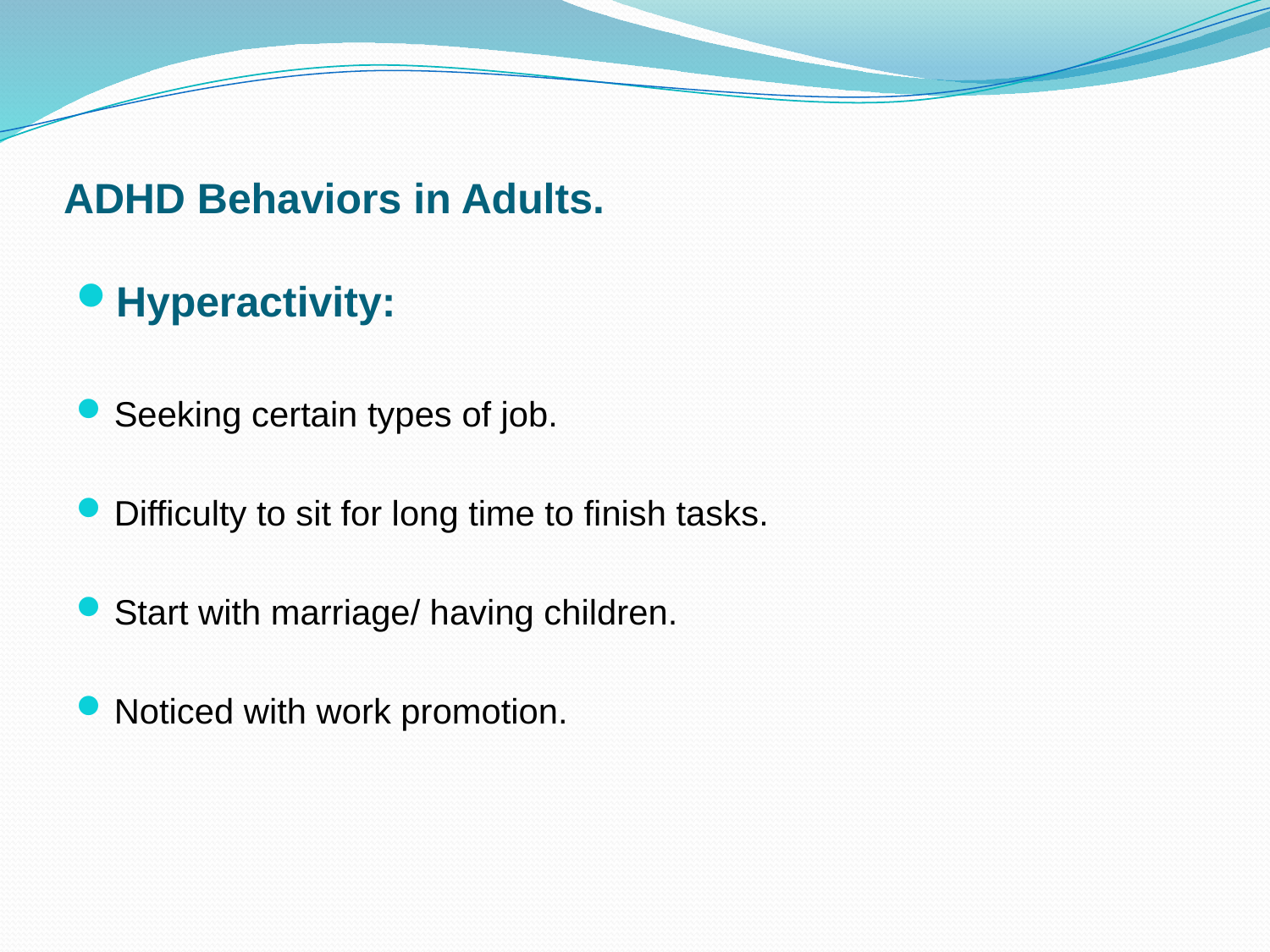

# ADHD Behaviors in Adults.
Hyperactivity:

Seeking certain types of job.

Difficulty to sit for long time to finish tasks.

Start with marriage/ having children.

Noticed with work promotion.